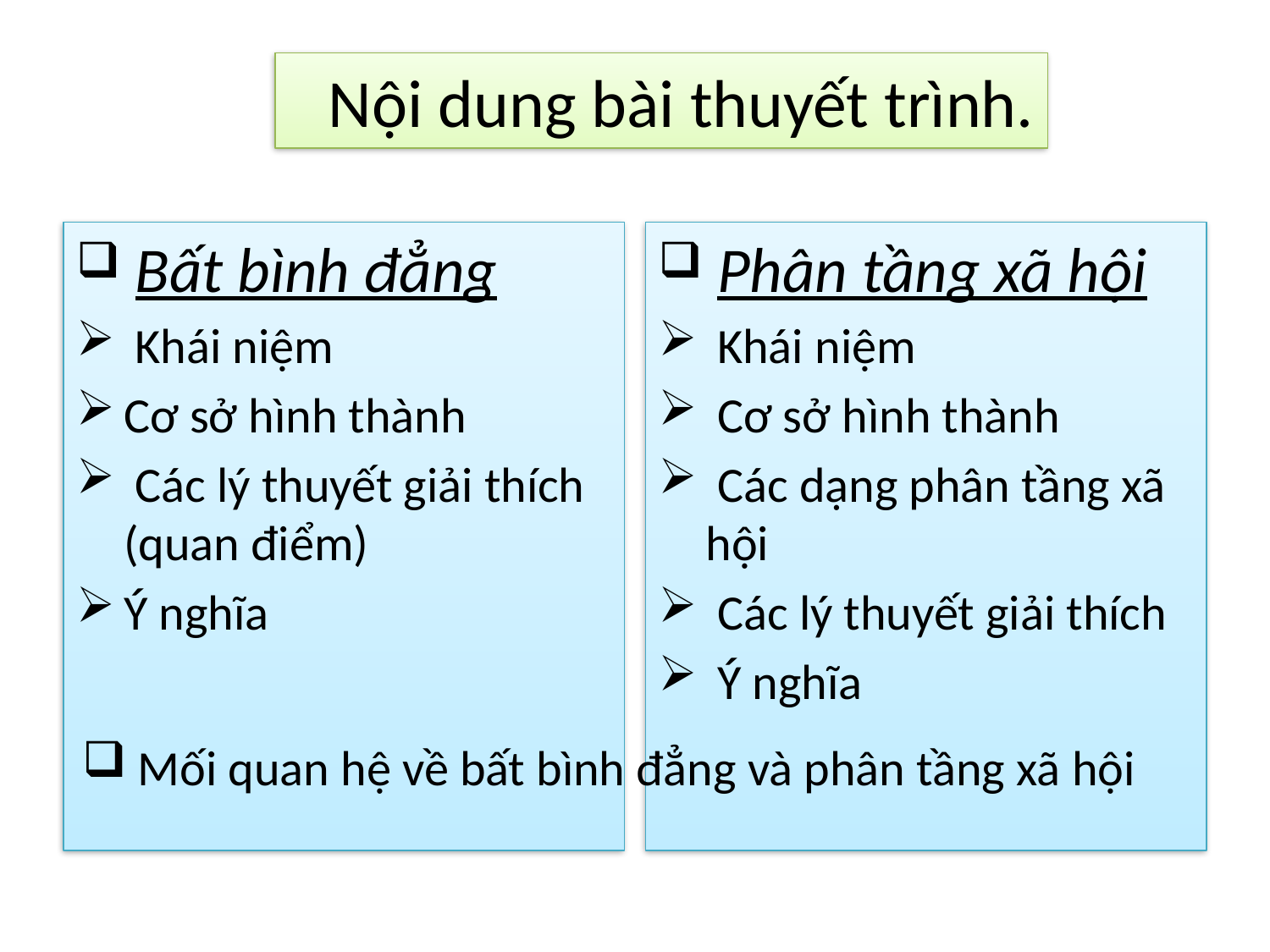

# Nội dung bài thuyết trình.
 Bất bình đẳng
 Khái niệm
Cơ sở hình thành
 Các lý thuyết giải thích (quan điểm)
Ý nghĩa
 Phân tầng xã hội
 Khái niệm
 Cơ sở hình thành
 Các dạng phân tầng xã hội
 Các lý thuyết giải thích
 Ý nghĩa

 Mối quan hệ về bất bình đẳng và phân tầng xã hội